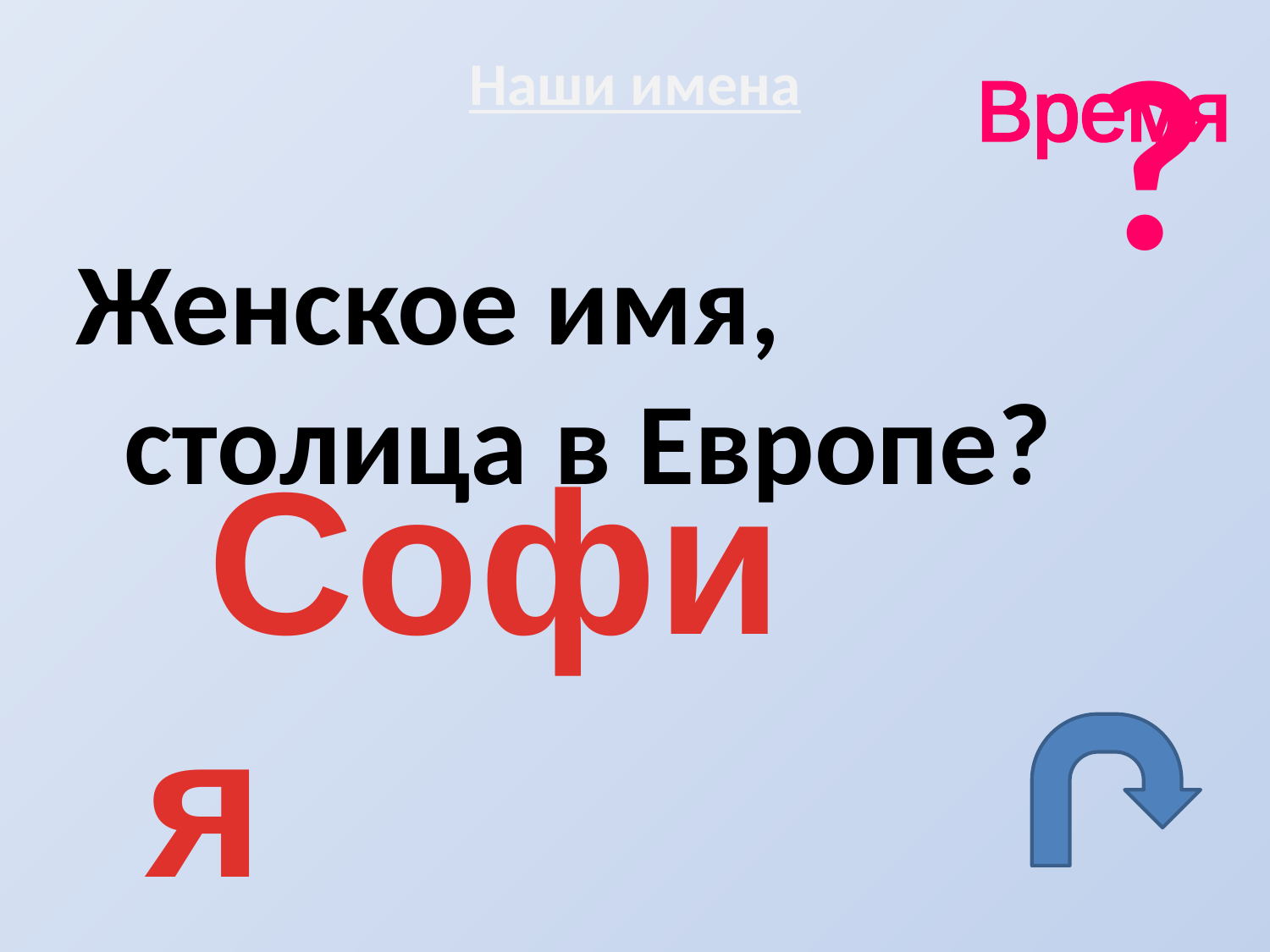

?
# Наши имена
Время
Женское имя, столица в Европе?

София